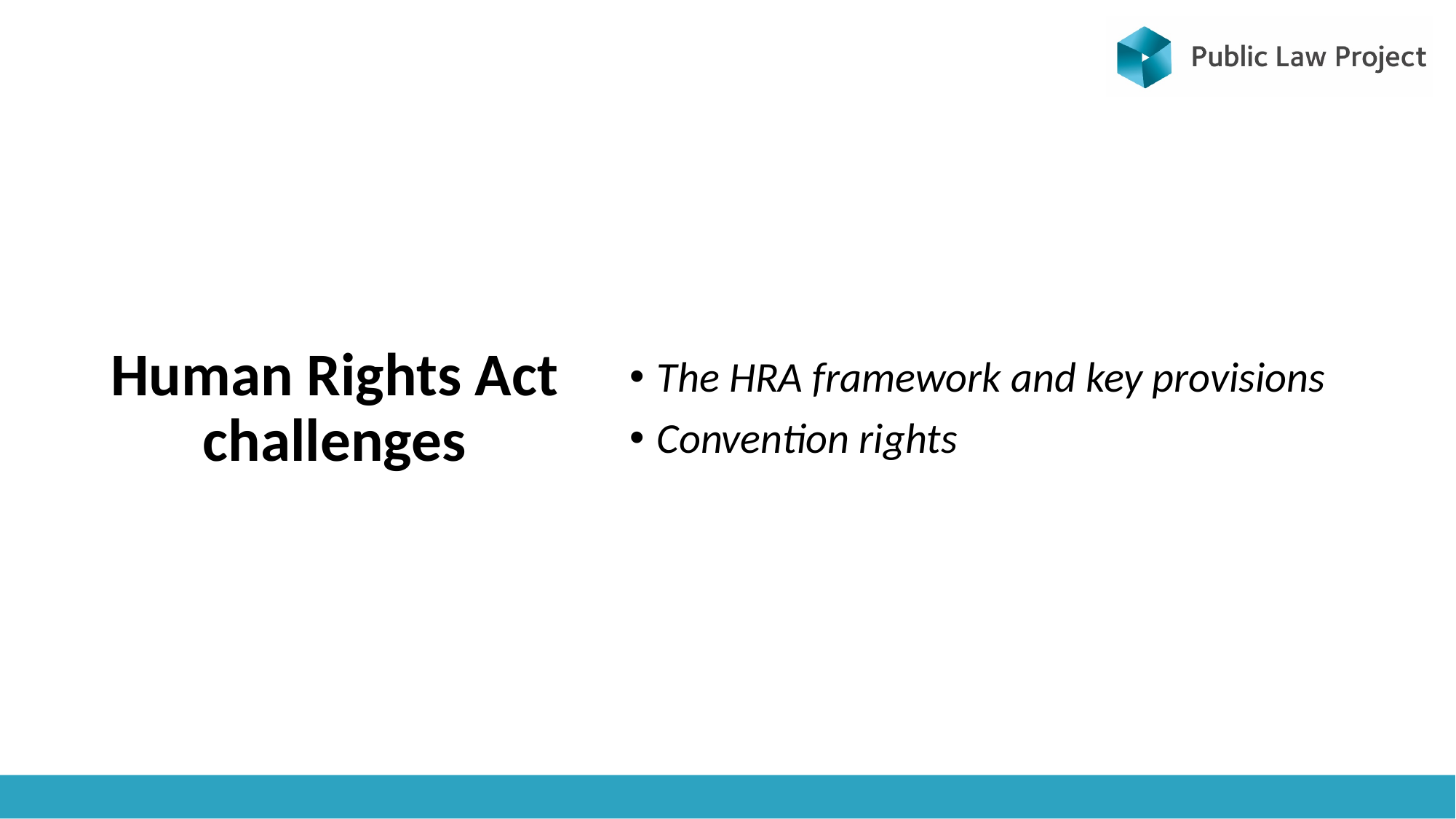

# Human Rights Act challenges
The HRA framework and key provisions
Convention rights